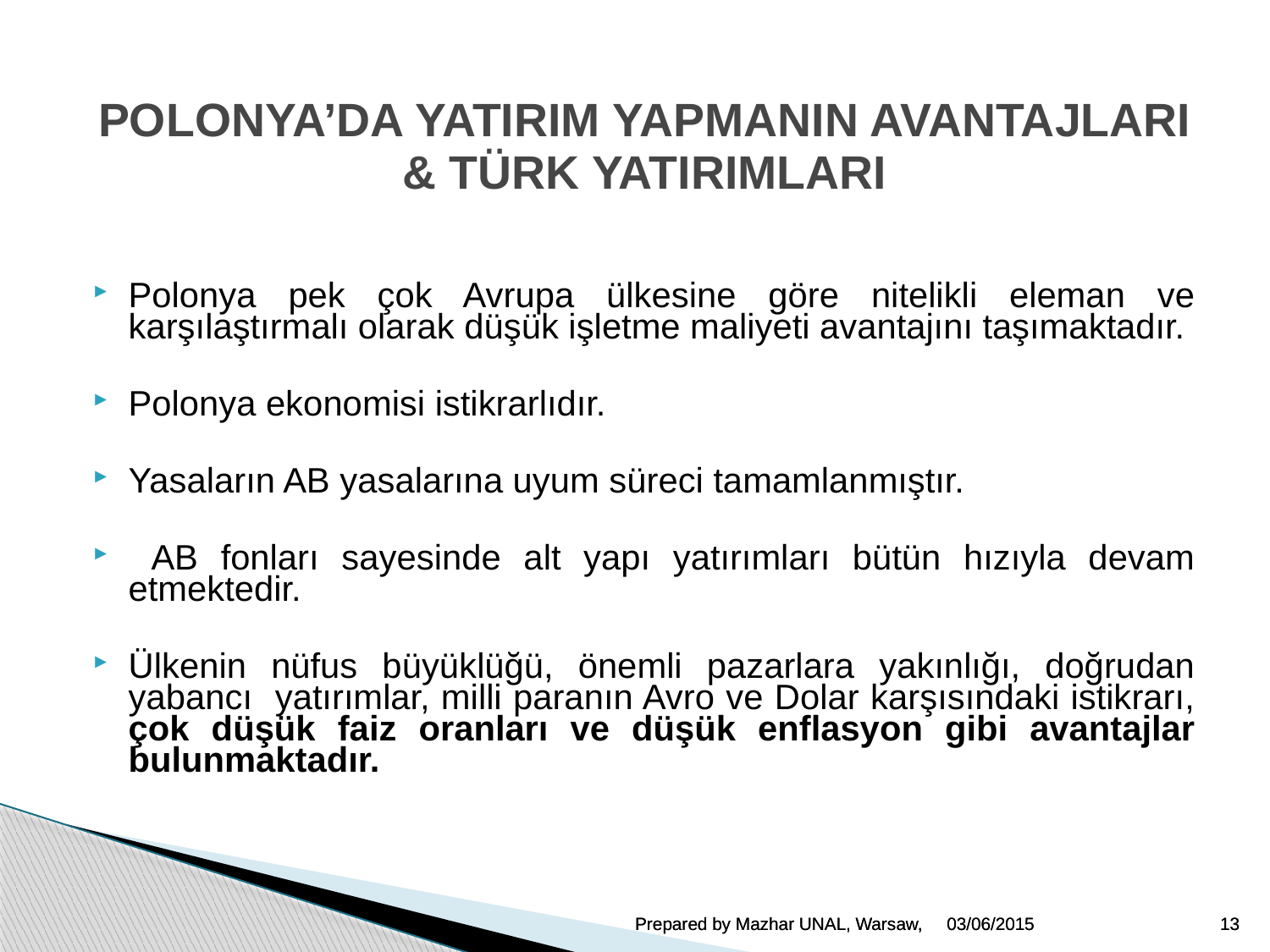

POLONYA’DA YATIRIM YAPMANIN AVANTAJLARI & TÜRK YATIRIMLARI
Polonya pek çok Avrupa ülkesine göre nitelikli eleman ve karşılaştırmalı olarak düşük işletme maliyeti avantajını taşımaktadır.

Polonya ekonomisi istikrarlıdır.

Yasaların AB yasalarına uyum süreci tamamlanmıştır.

 AB fonları sayesinde alt yapı yatırımları bütün hızıyla devam etmektedir.

Ülkenin nüfus büyüklüğü, önemli pazarlara yakınlığı, doğrudan yabancı  yatırımlar, milli paranın Avro ve Dolar karşısındaki istikrarı, çok düşük faiz oranları ve düşük enflasyon gibi avantajlar bulunmaktadır.

Prepared by Mazhar UNAL, Warsaw,
Prepared by Mazhar UNAL, Warsaw,
03/06/2015
03/06/2015
13
13